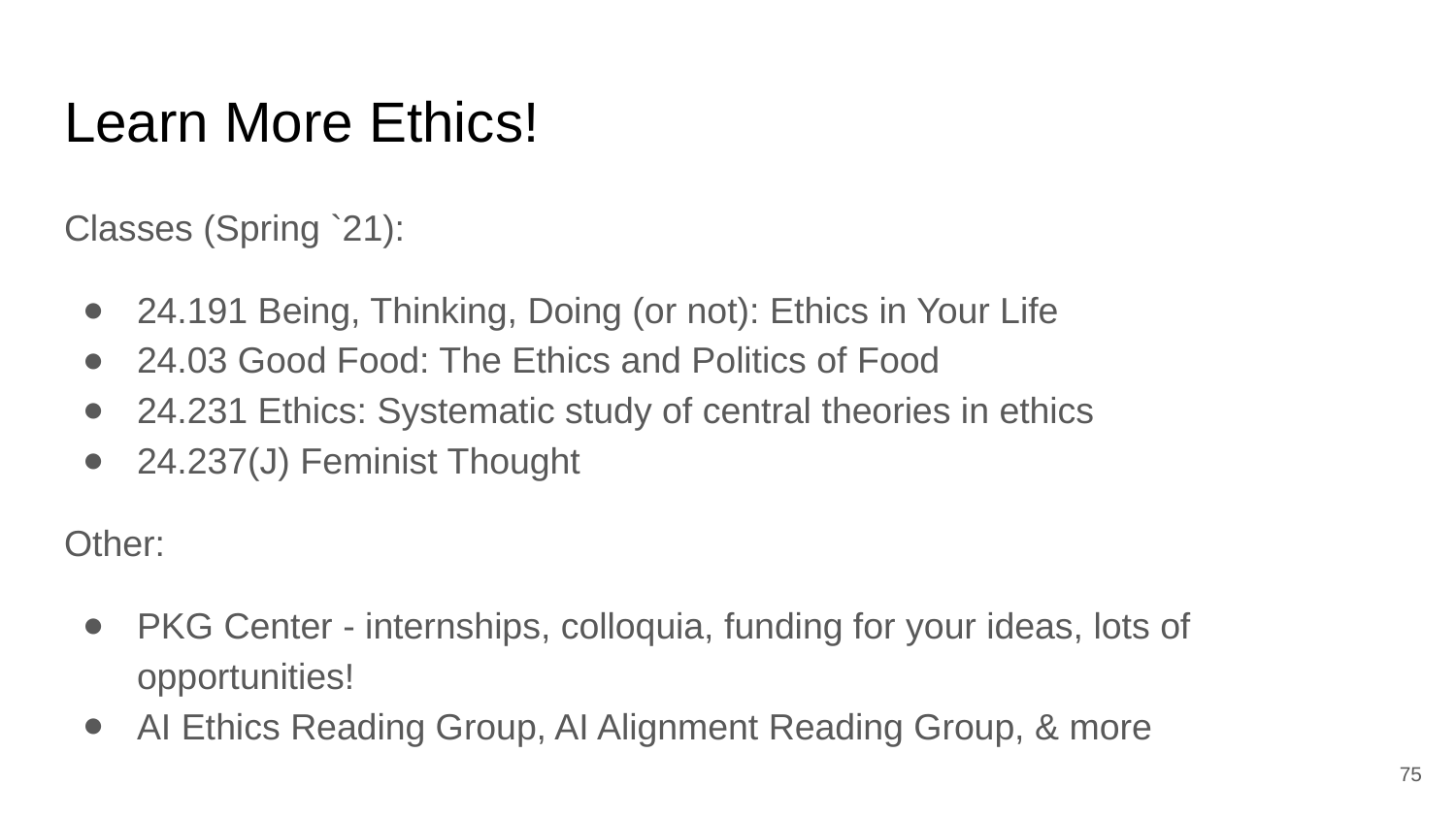

# Learn More Ethics!
Classes (Spring `21):
24.191 Being, Thinking, Doing (or not): Ethics in Your Life
24.03 Good Food: The Ethics and Politics of Food
24.231 Ethics: Systematic study of central theories in ethics
24.237(J) Feminist Thought
Other:
PKG Center - internships, colloquia, funding for your ideas, lots of opportunities!
AI Ethics Reading Group, AI Alignment Reading Group, & more
75